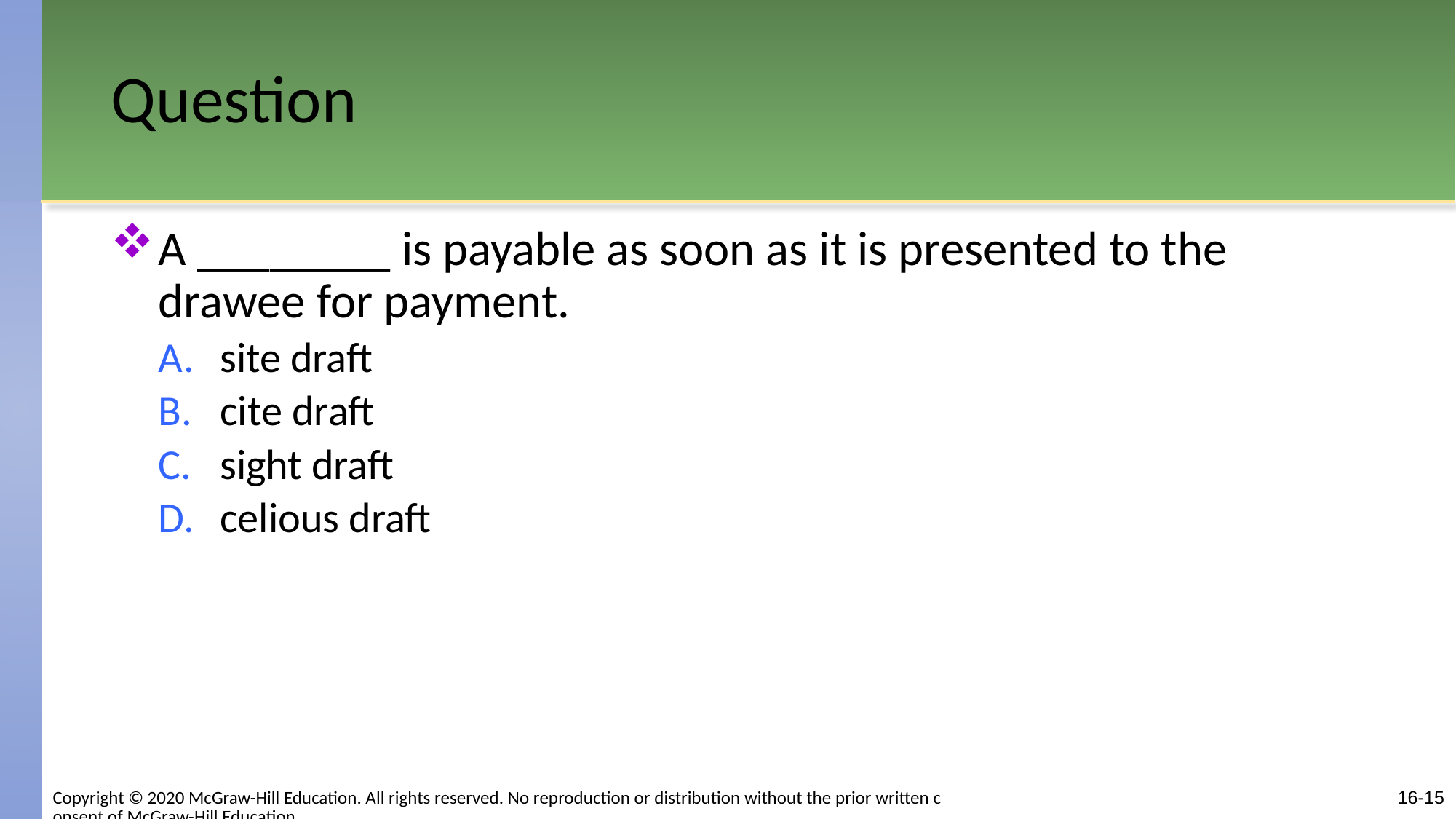

# Question
A ________ is payable as soon as it is presented to the drawee for payment.
site draft
cite draft
sight draft
celious draft
Copyright © 2020 McGraw-Hill Education. All rights reserved. No reproduction or distribution without the prior written consent of McGraw-Hill Education.
16-15